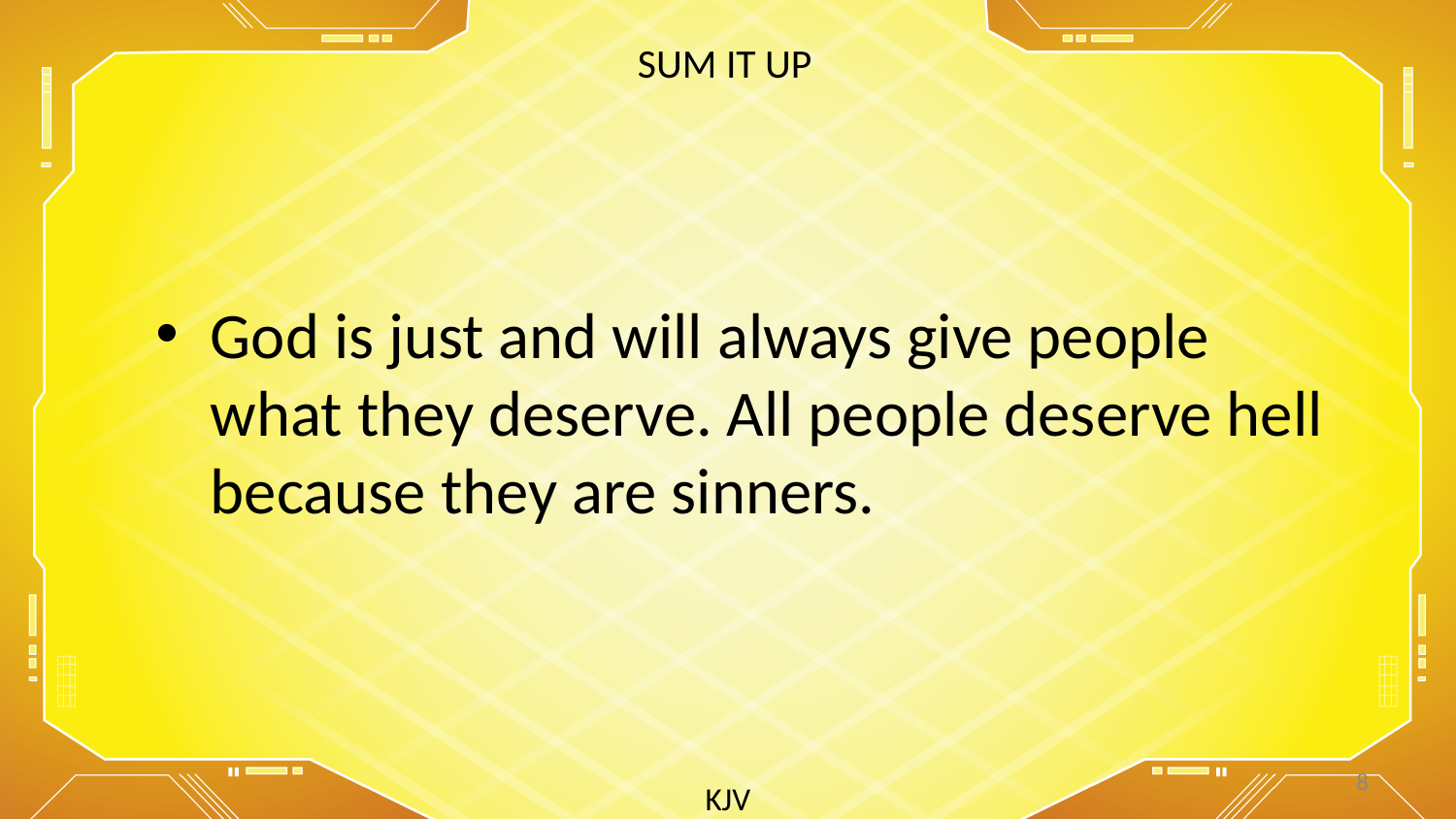

SUM IT UP
God is just and will always give people what they deserve. All people deserve hell because they are sinners.
8
KJV